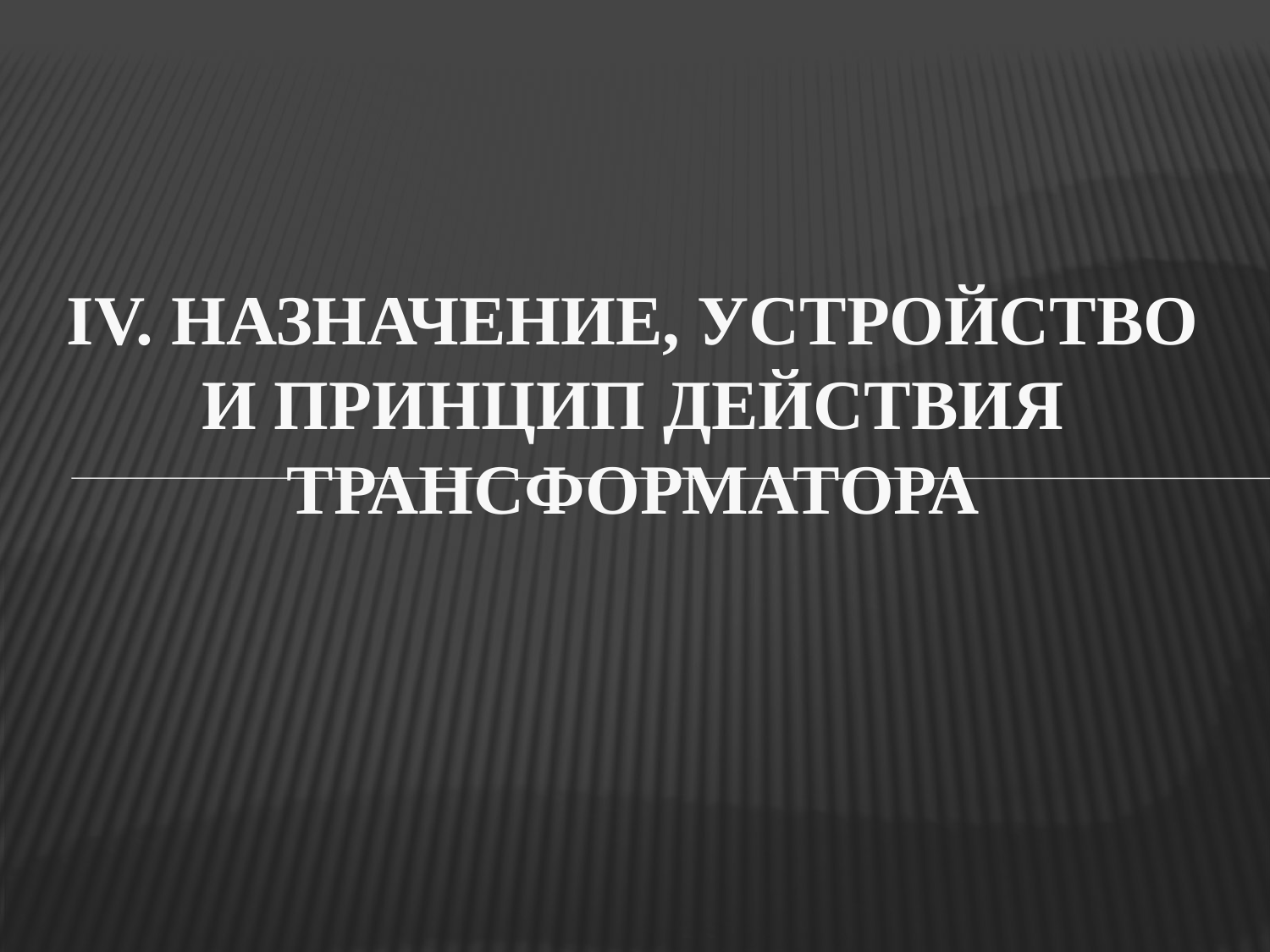

# IV. Назначение, устройство и принцип действия трансформатора